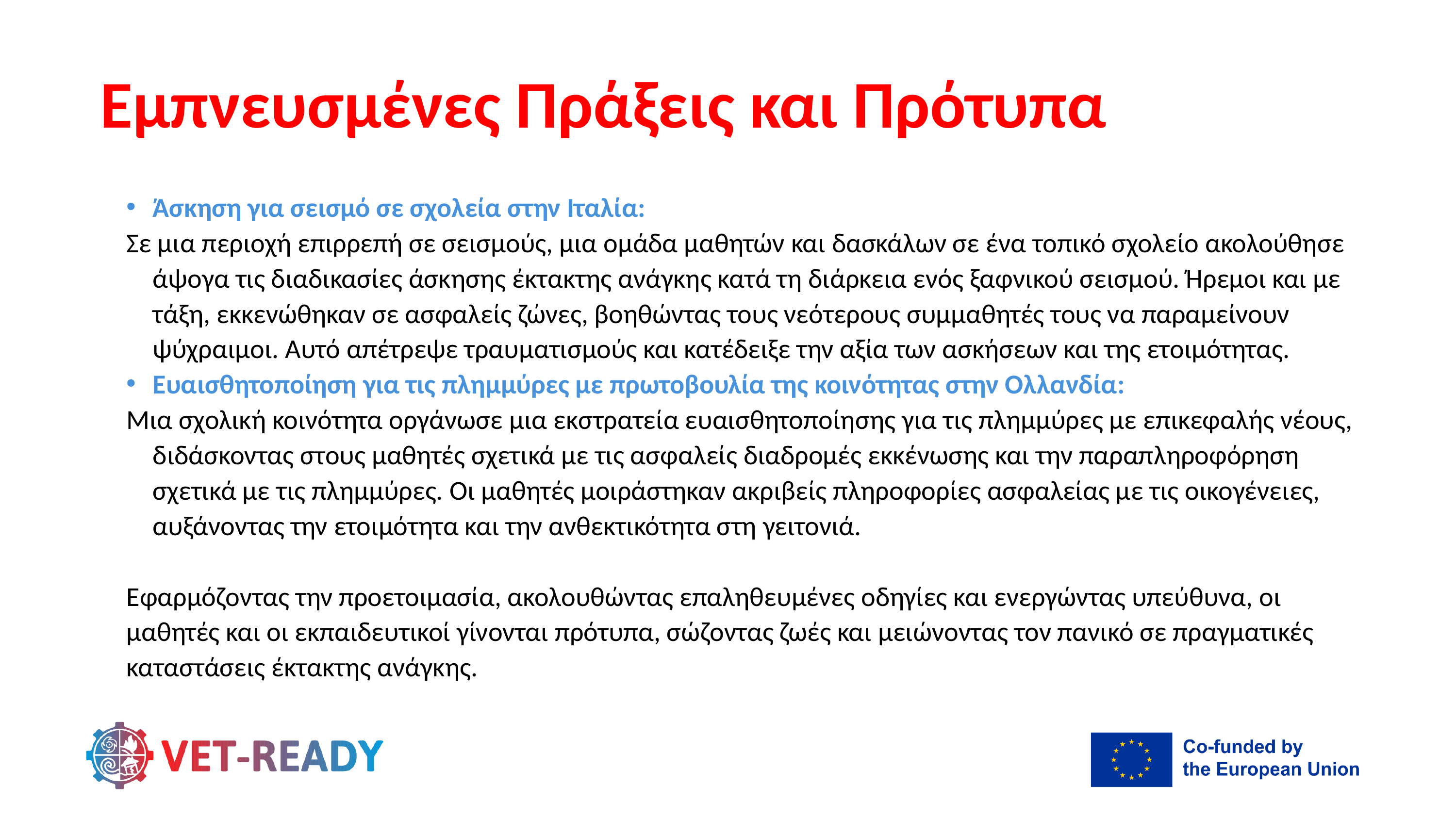

Εμπνευσμένες Πράξεις και Πρότυπα

Άσκηση για σεισμό σε σχολεία στην Ιταλία:
Σε μια περιοχή επιρρεπή σε σεισμούς, μια ομάδα μαθητών και δασκάλων σε ένα τοπικό σχολείο ακολούθησε άψογα τις διαδικασίες άσκησης έκτακτης ανάγκης κατά τη διάρκεια ενός ξαφνικού σεισμού. Ήρεμοι και με τάξη, εκκενώθηκαν σε ασφαλείς ζώνες, βοηθώντας τους νεότερους συμμαθητές τους να παραμείνουν ψύχραιμοι. Αυτό απέτρεψε τραυματισμούς και κατέδειξε την αξία των ασκήσεων και της ετοιμότητας.
Ευαισθητοποίηση για τις πλημμύρες με πρωτοβουλία της κοινότητας στην Ολλανδία:
Μια σχολική κοινότητα οργάνωσε μια εκστρατεία ευαισθητοποίησης για τις πλημμύρες με επικεφαλής νέους, διδάσκοντας στους μαθητές σχετικά με τις ασφαλείς διαδρομές εκκένωσης και την παραπληροφόρηση σχετικά με τις πλημμύρες. Οι μαθητές μοιράστηκαν ακριβείς πληροφορίες ασφαλείας με τις οικογένειες, αυξάνοντας την ετοιμότητα και την ανθεκτικότητα στη γειτονιά.

Εφαρμόζοντας την προετοιμασία, ακολουθώντας επαληθευμένες οδηγίες και ενεργώντας υπεύθυνα, οι
μαθητές και οι εκπαιδευτικοί γίνονται πρότυπα, σώζοντας ζωές και μειώνοντας τον πανικό σε πραγματικές
καταστάσεις έκτακτης ανάγκης.